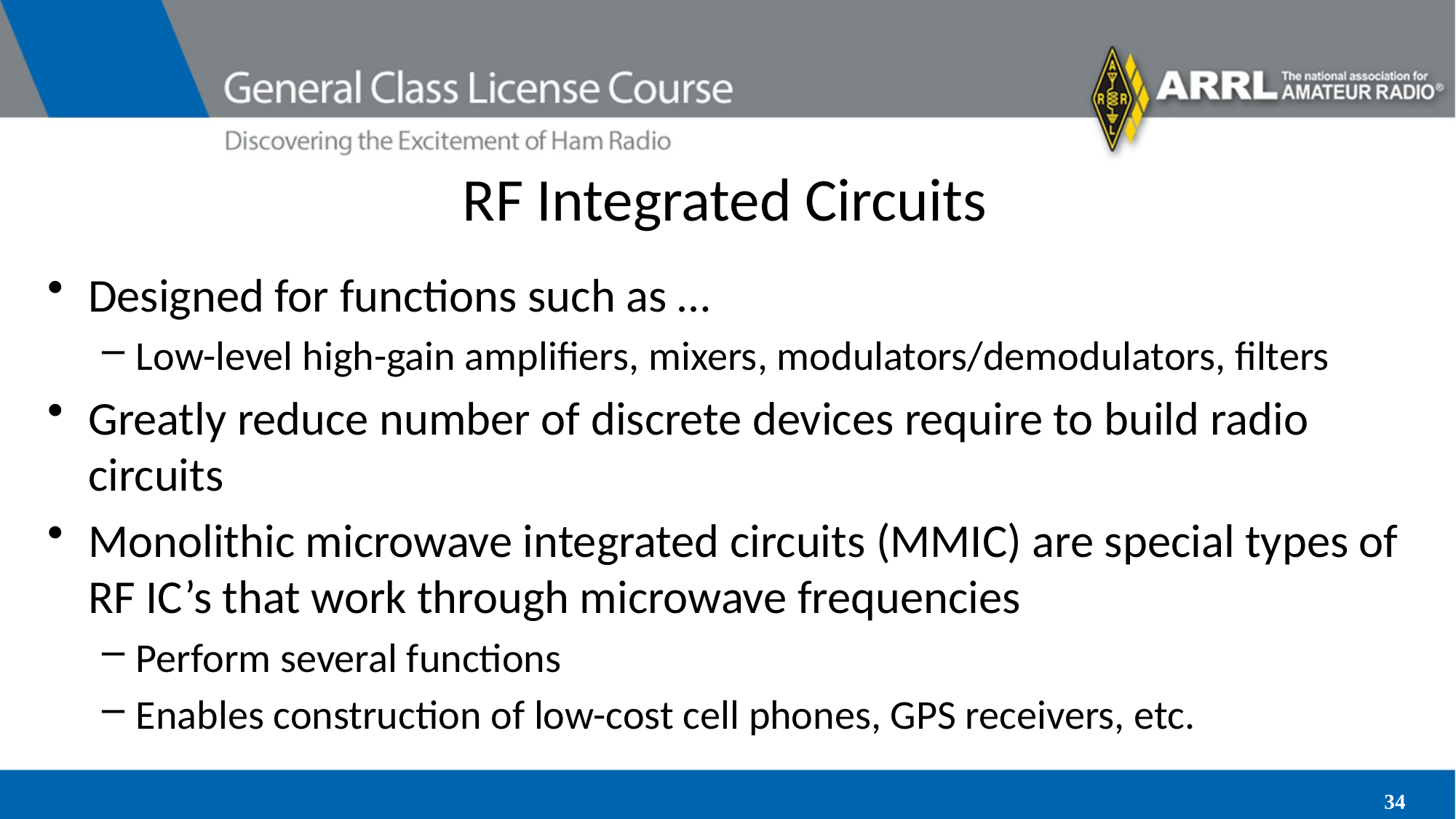

# RF Integrated Circuits
Designed for functions such as …
Low-level high-gain amplifiers, mixers, modulators/demodulators, filters
Greatly reduce number of discrete devices require to build radio circuits
Monolithic microwave integrated circuits (MMIC) are special types of RF IC’s that work through microwave frequencies
Perform several functions
Enables construction of low-cost cell phones, GPS receivers, etc.